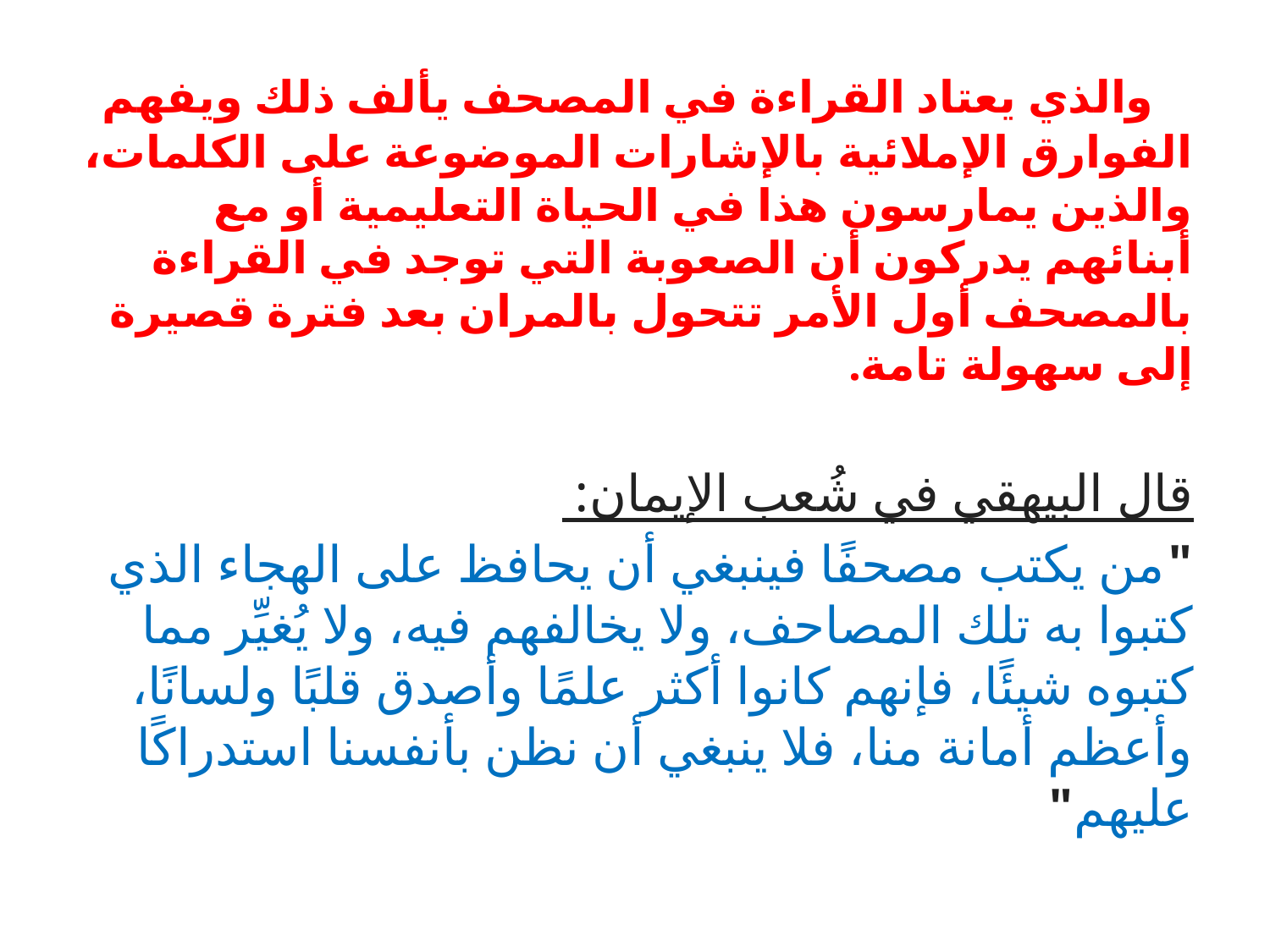

والذي يعتاد القراءة في المصحف يألف ذلك ويفهم الفوارق الإملائية بالإشارات الموضوعة على الكلمات، والذين يمارسون هذا في الحياة التعليمية أو مع أبنائهم يدركون أن الصعوبة التي توجد في القراءة بالمصحف أول الأمر تتحول بالمران بعد فترة قصيرة إلى سهولة تامة.
قال البيهقي في شُعب الإيمان:
"من يكتب مصحفًا فينبغي أن يحافظ على الهجاء الذي كتبوا به تلك المصاحف، ولا يخالفهم فيه، ولا يُغيِّر مما كتبوه شيئًا، فإنهم كانوا أكثر علمًا وأصدق قلبًا ولسانًا، وأعظم أمانة منا، فلا ينبغي أن نظن بأنفسنا استدراكًا عليهم"